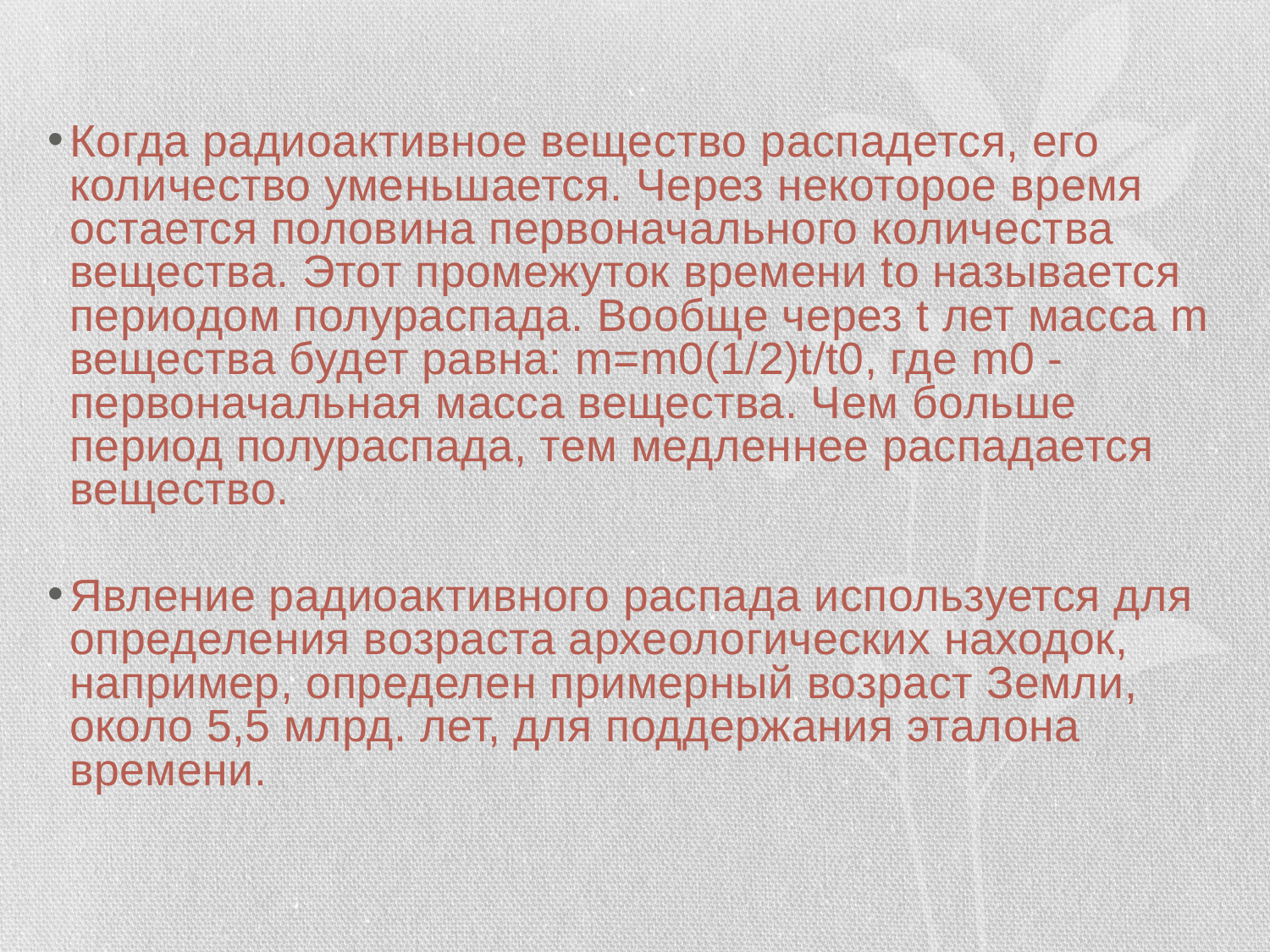

Когда радиоактивное вещество распадется, его количество уменьшается. Через некоторое время остается половина первоначального количества вещества. Этот промежуток времени to называется периодом полураспада. Вообще через t лет масса m вещества будет равна: m=m0(1/2)t/t0, где m0 - первоначальная масса вещества. Чем больше период полураспада, тем медленнее распадается вещество.

Явление радиоактивного распада используется для определения возраста археологических находок, например, определен примерный возраст Земли, около 5,5 млрд. лет, для поддержания эталона времени.